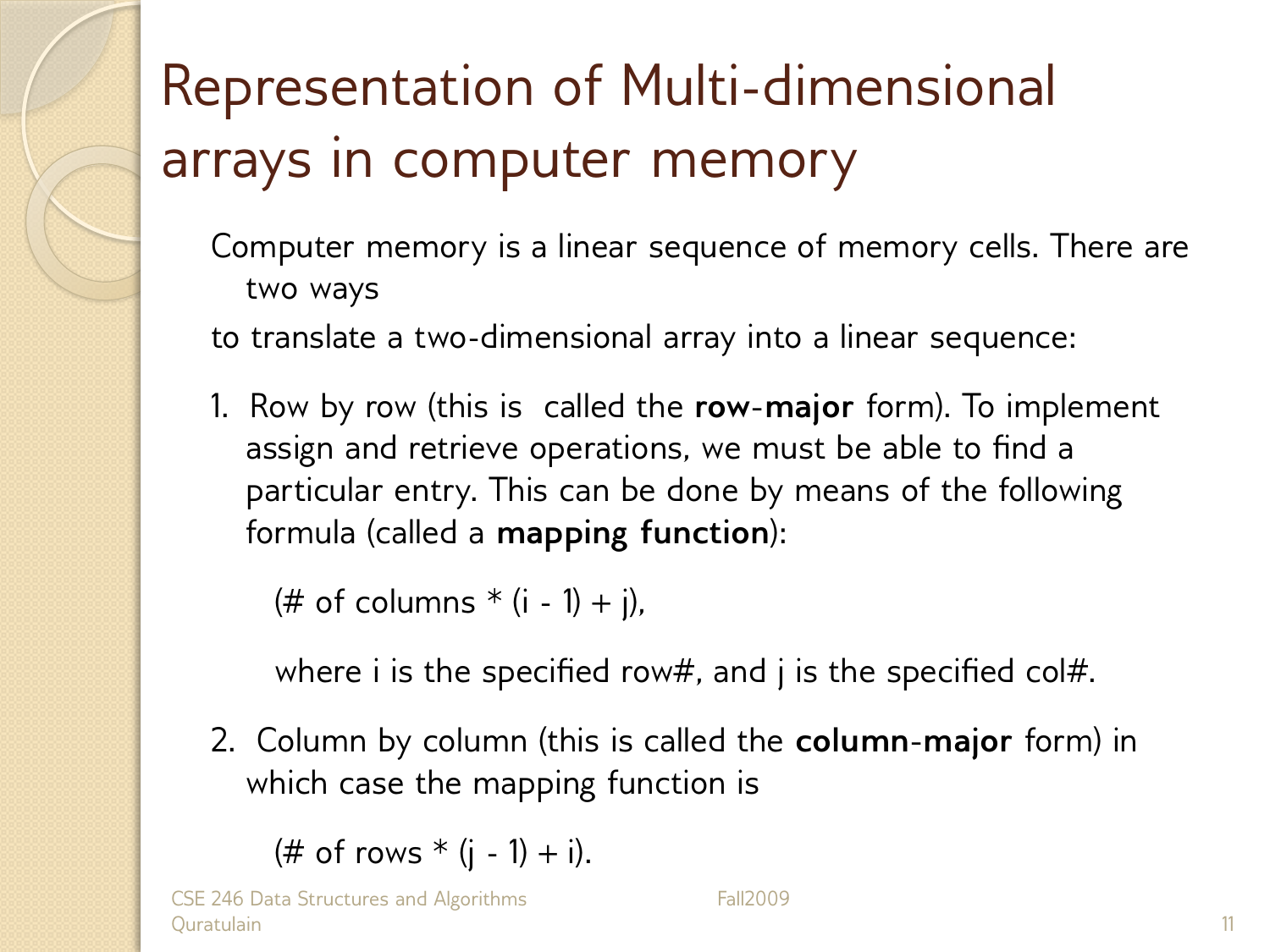

# Representation of Multi-dimensional arrays in computer memory
Computer memory is a linear sequence of memory cells. There are two ways
to translate a two-dimensional array into a linear sequence:

1.  Row by row (this is  called the row-major form). To implement assign and retrieve operations, we must be able to find a particular entry. This can be done by means of the following formula (called a mapping function):

      (# of columns * (i - 1) + j),

      where i is the specified row#, and j is the specified col#.

2.  Column by column (this is called the column-major form) in which case the mapping function is

      (# of rows * (j - 1) + i).
CSE 246 Data Structures and Algorithms                              Fall2009                                                   Quratulain
11